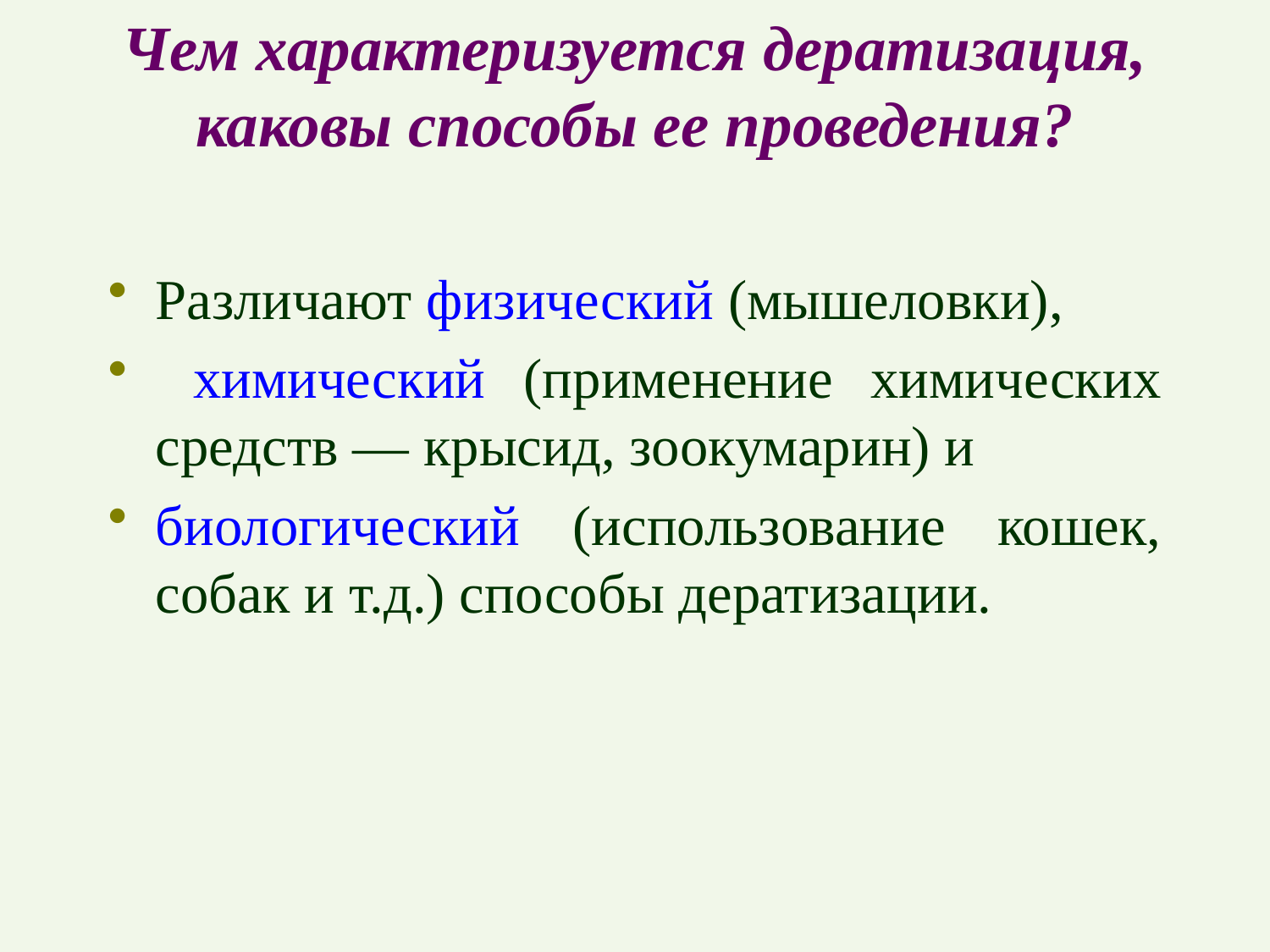

# Чем характеризуется дератизация, каковы способы ее проведения?
Различают физический (мышеловки),
 химический (применение химических средств — крысид, зоокумарин) и
биологический (использование кошек, собак и т.д.) способы дератизации.